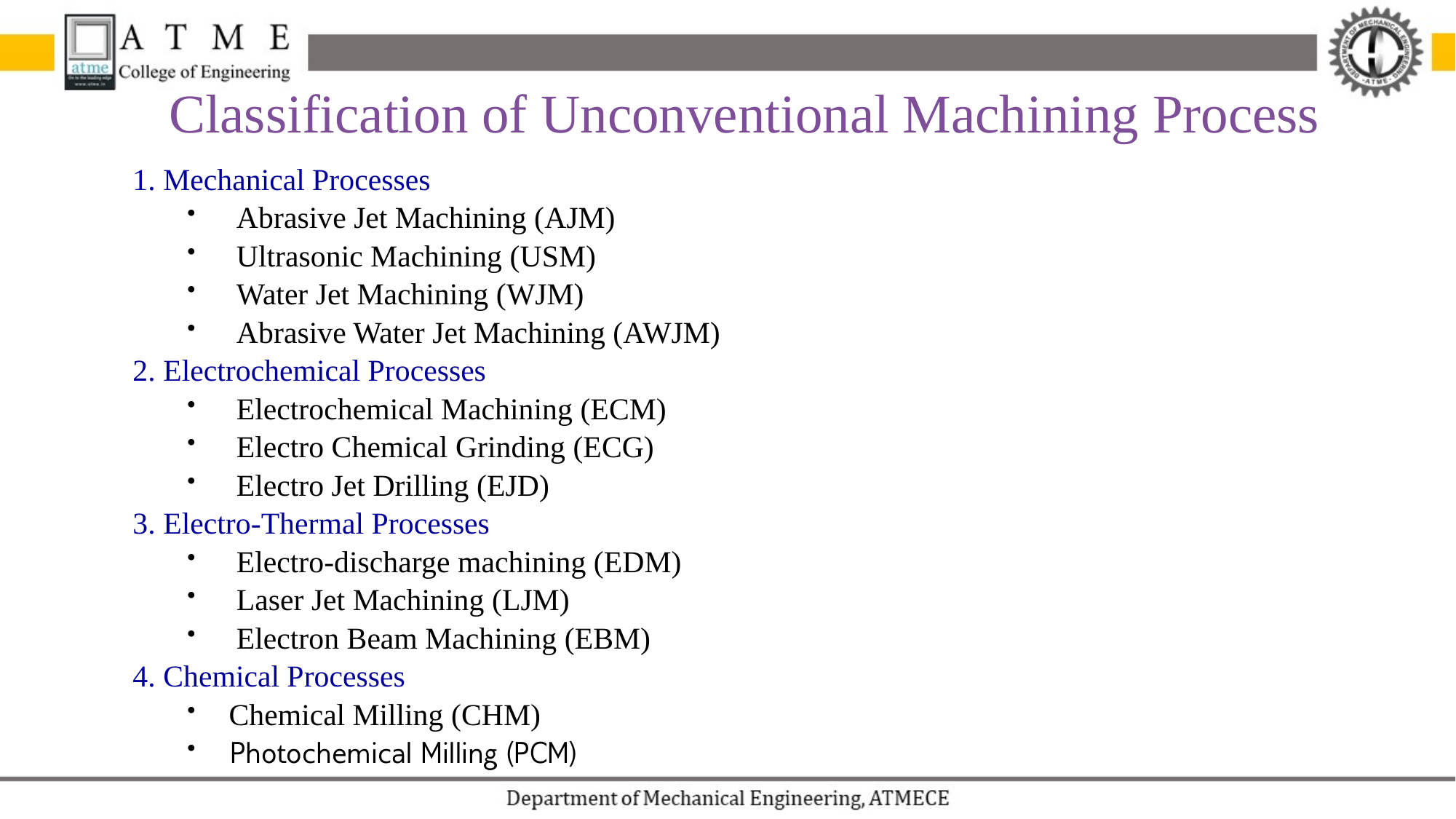

Classification of Unconventional Machining Process
1. Mechanical Processes
  Abrasive Jet Machining (AJM)
  Ultrasonic Machining (USM)
  Water Jet Machining (WJM)
  Abrasive Water Jet Machining (AWJM)
2. Electrochemical Processes
  Electrochemical Machining (ECM)
  Electro Chemical Grinding (ECG)
  Electro Jet Drilling (EJD)
3. Electro-Thermal Processes
  Electro-discharge machining (EDM)
  Laser Jet Machining (LJM)
  Electron Beam Machining (EBM)
4. Chemical Processes
 Chemical Milling (CHM)
 Photochemical Milling (PCM)